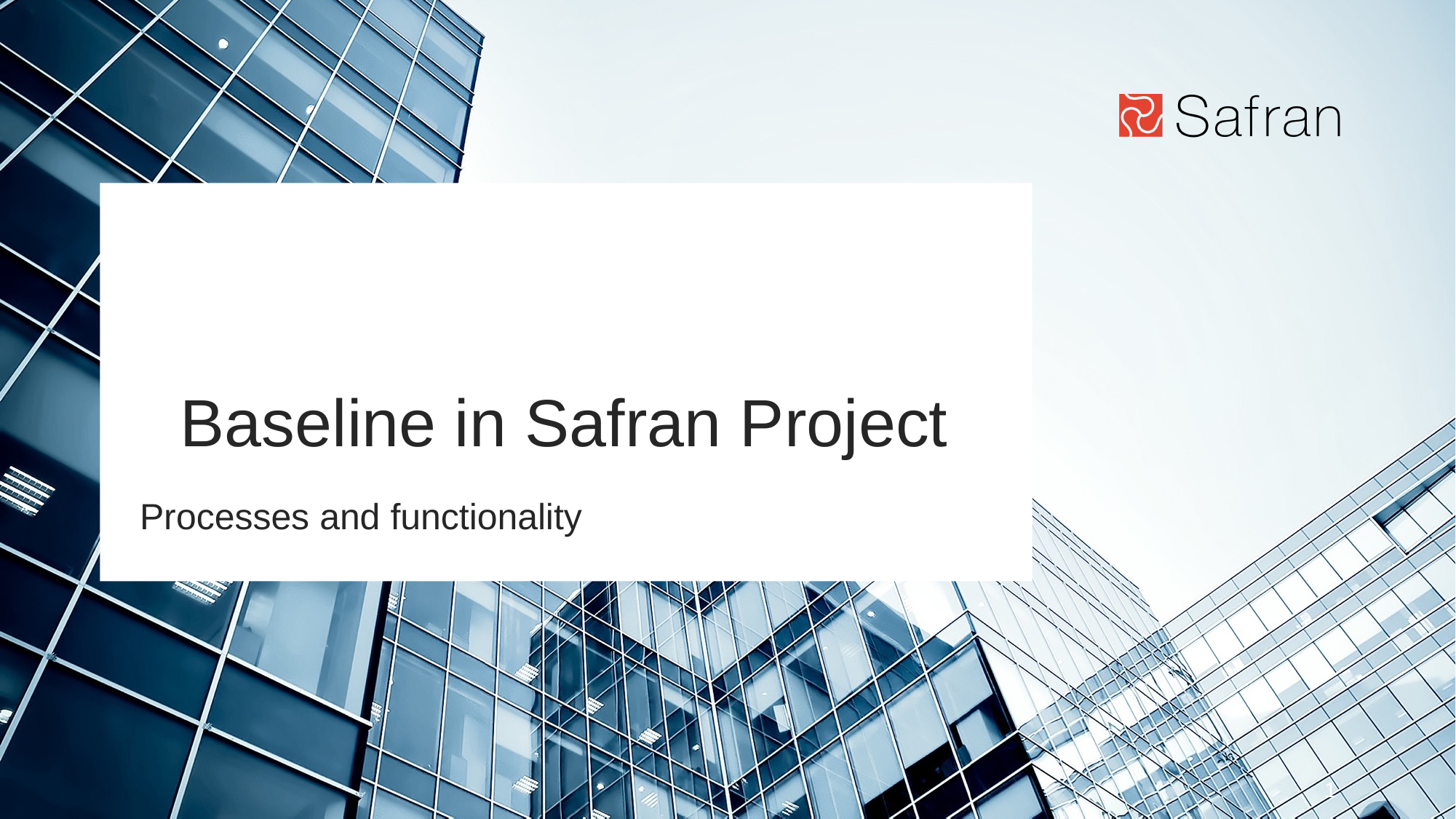

# Baseline in Safran Project
Processes and functionality